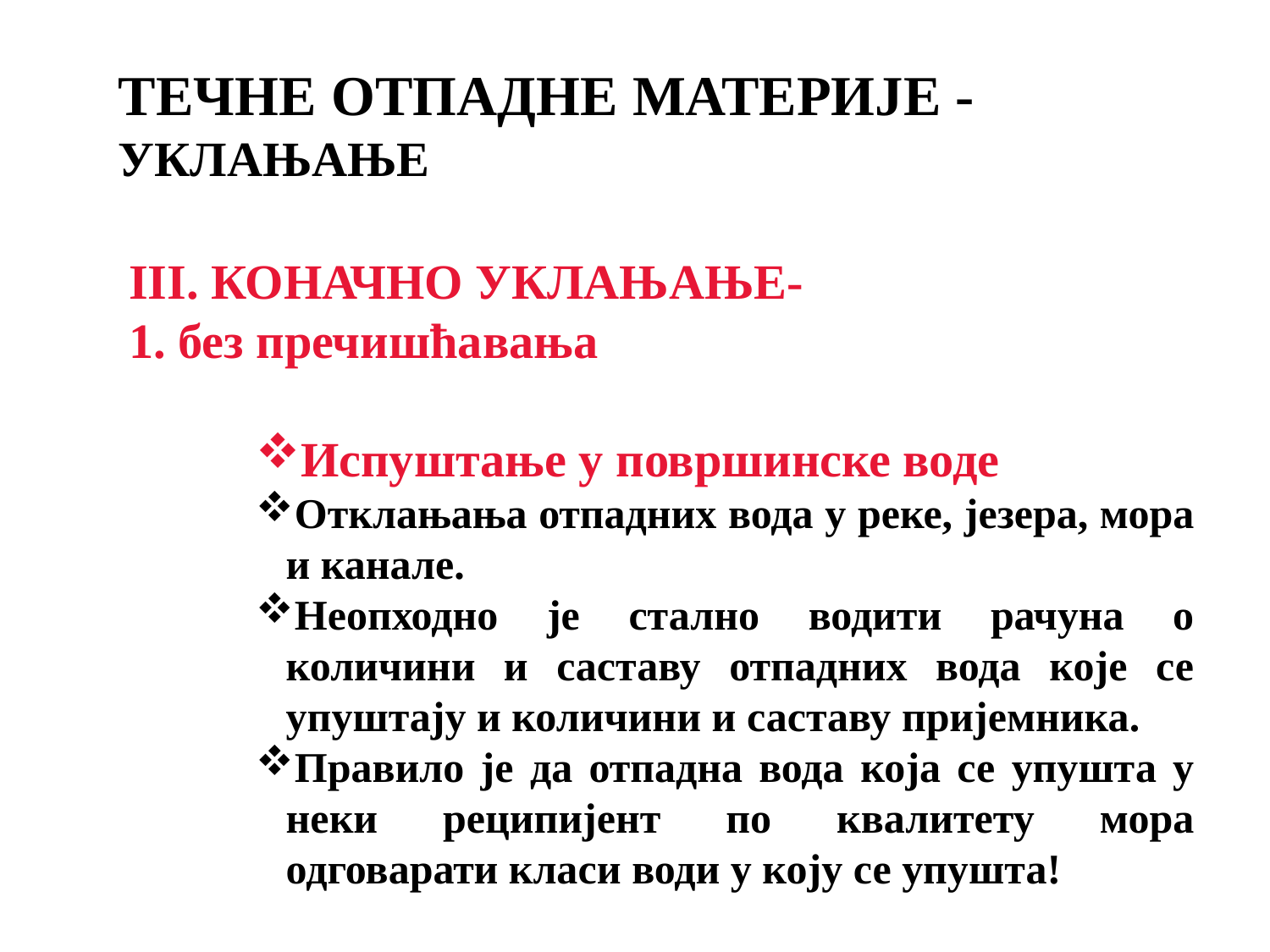

ТЕЧНЕ ОТПАДНЕ МАТЕРИЈЕ -
УКЛАЊАЊЕ
III. КОНАЧНО УКЛАЊАЊЕ-
1. без пречишћавања

Испуштање у површинске воде
Отклањања отпадних вода у реке, језера, мора и канале.
Неопходно је стално водити рачуна о количини и саставу отпадних вода које се упуштају и количини и саставу пријемника.
Правило је да отпадна вода која се упушта у неки реципијент по квалитету мора одговарати класи води у коју се упушта!